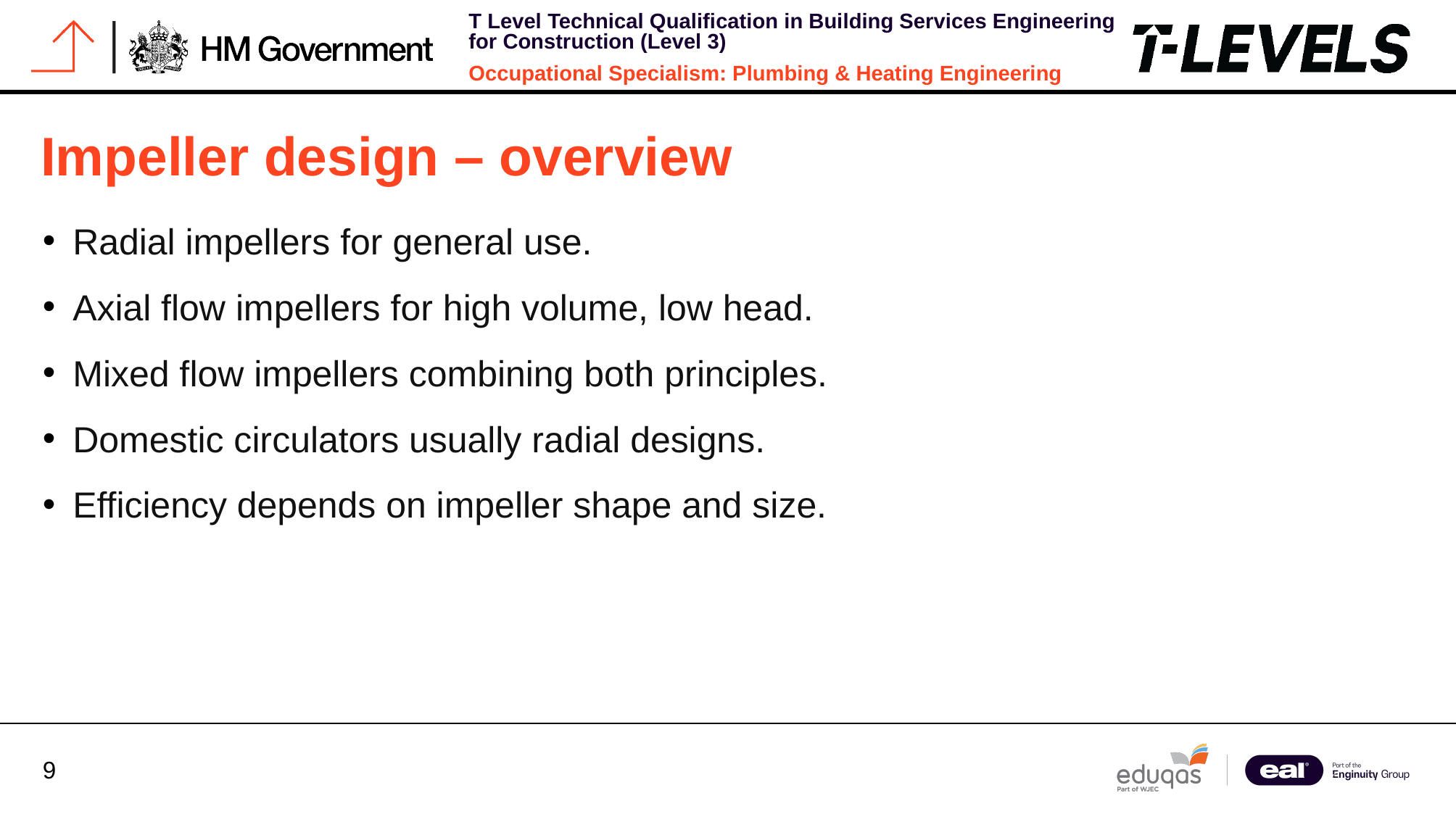

# Impeller design – overview
Radial impellers for general use.
Axial flow impellers for high volume, low head.
Mixed flow impellers combining both principles.
Domestic circulators usually radial designs.
Efficiency depends on impeller shape and size.